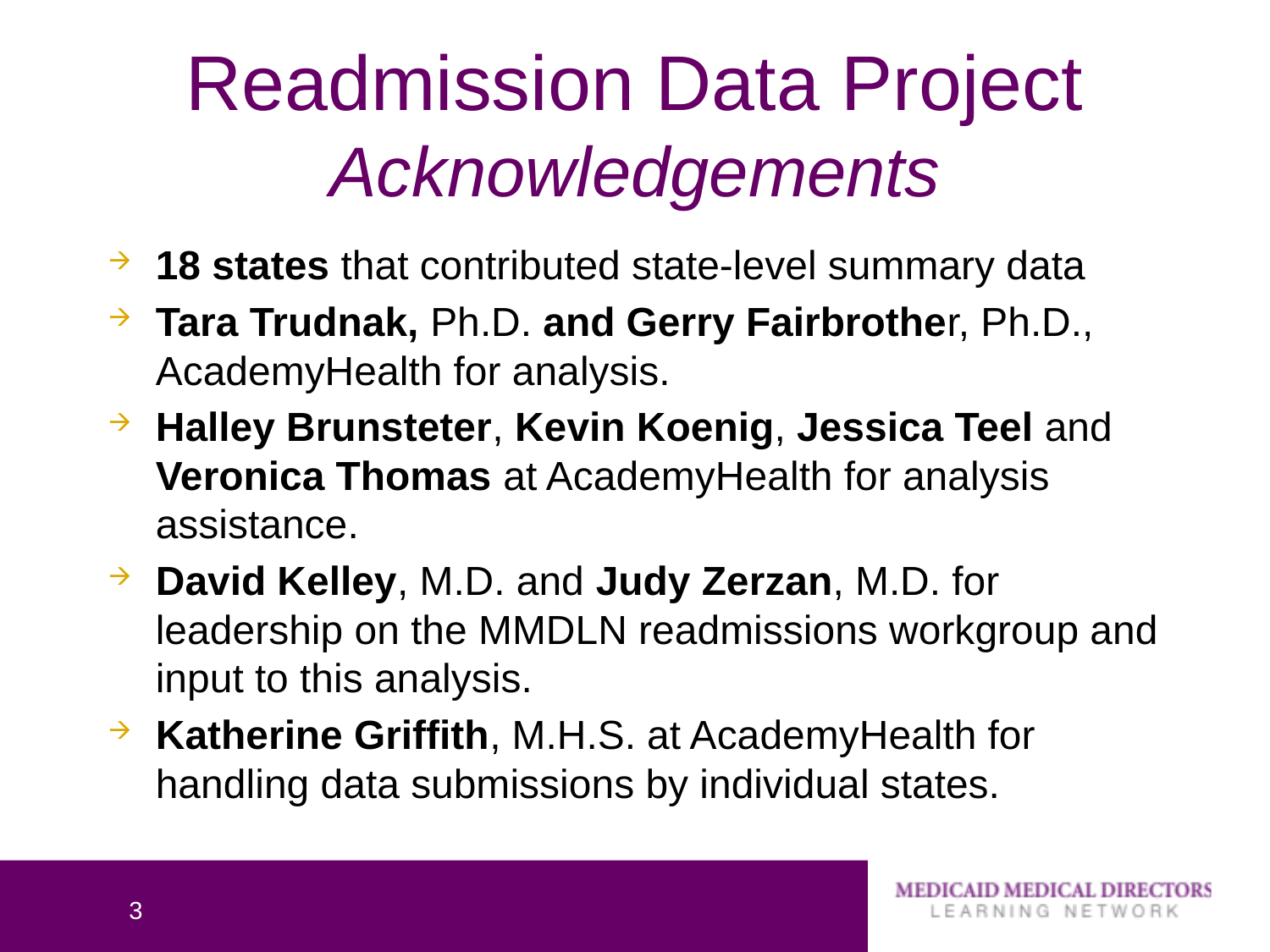

# Readmission Data Project Acknowledgements
18 states that contributed state-level summary data
Tara Trudnak, Ph.D. and Gerry Fairbrother, Ph.D., AcademyHealth for analysis.
Halley Brunsteter, Kevin Koenig, Jessica Teel and Veronica Thomas at AcademyHealth for analysis assistance.
David Kelley, M.D. and Judy Zerzan, M.D. for leadership on the MMDLN readmissions workgroup and input to this analysis.
Katherine Griffith, M.H.S. at AcademyHealth for handling data submissions by individual states.

3